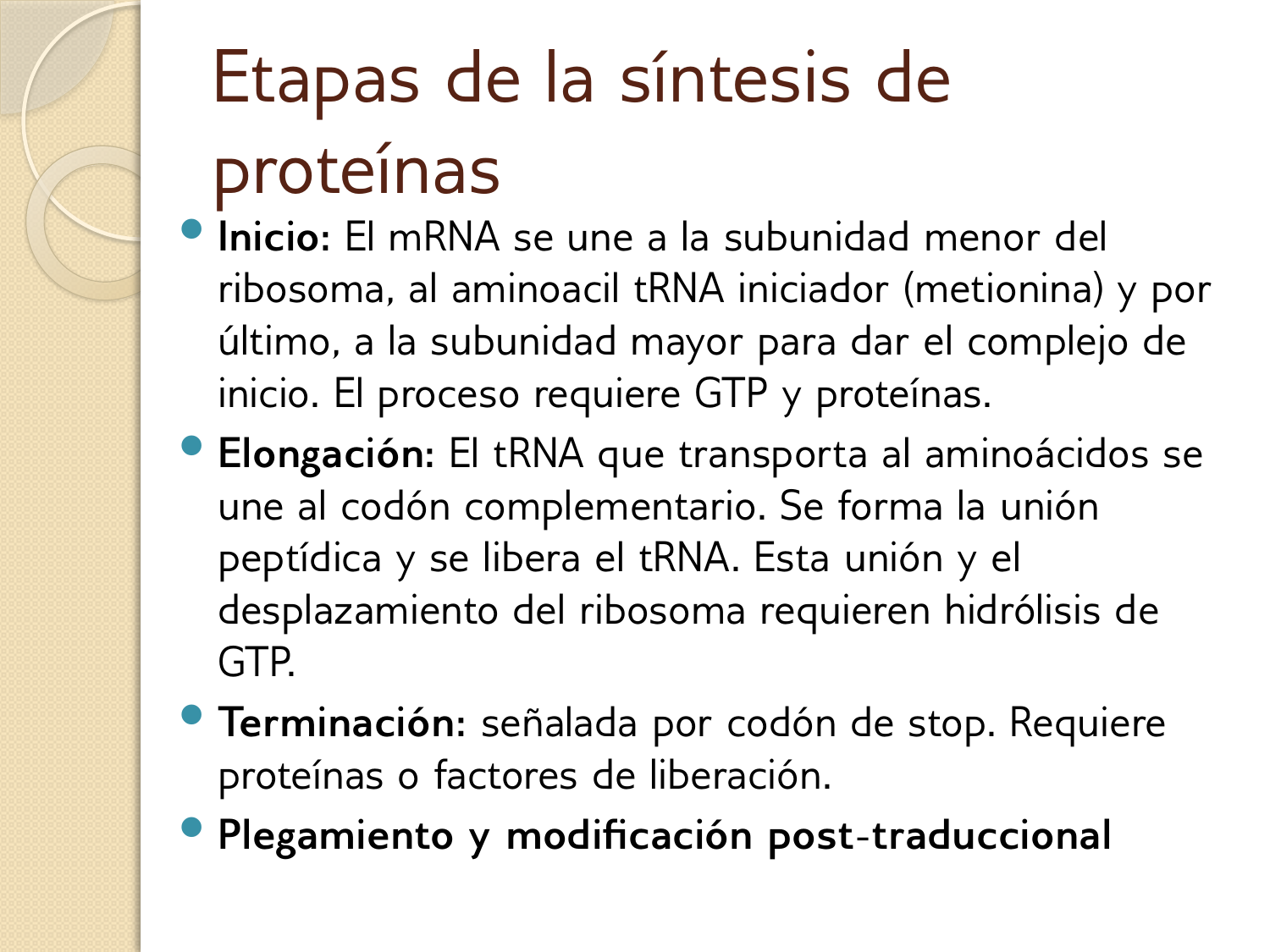

# Etapas de la síntesis de proteínas
Inicio: El mRNA se une a la subunidad menor del ribosoma, al aminoacil tRNA iniciador (metionina) y por último, a la subunidad mayor para dar el complejo de inicio. El proceso requiere GTP y proteínas.
Elongación: El tRNA que transporta al aminoácidos se une al codón complementario. Se forma la unión peptídica y se libera el tRNA. Esta unión y el desplazamiento del ribosoma requieren hidrólisis de GTP.
Terminación: señalada por codón de stop. Requiere proteínas o factores de liberación.
Plegamiento y modificación post-traduccional